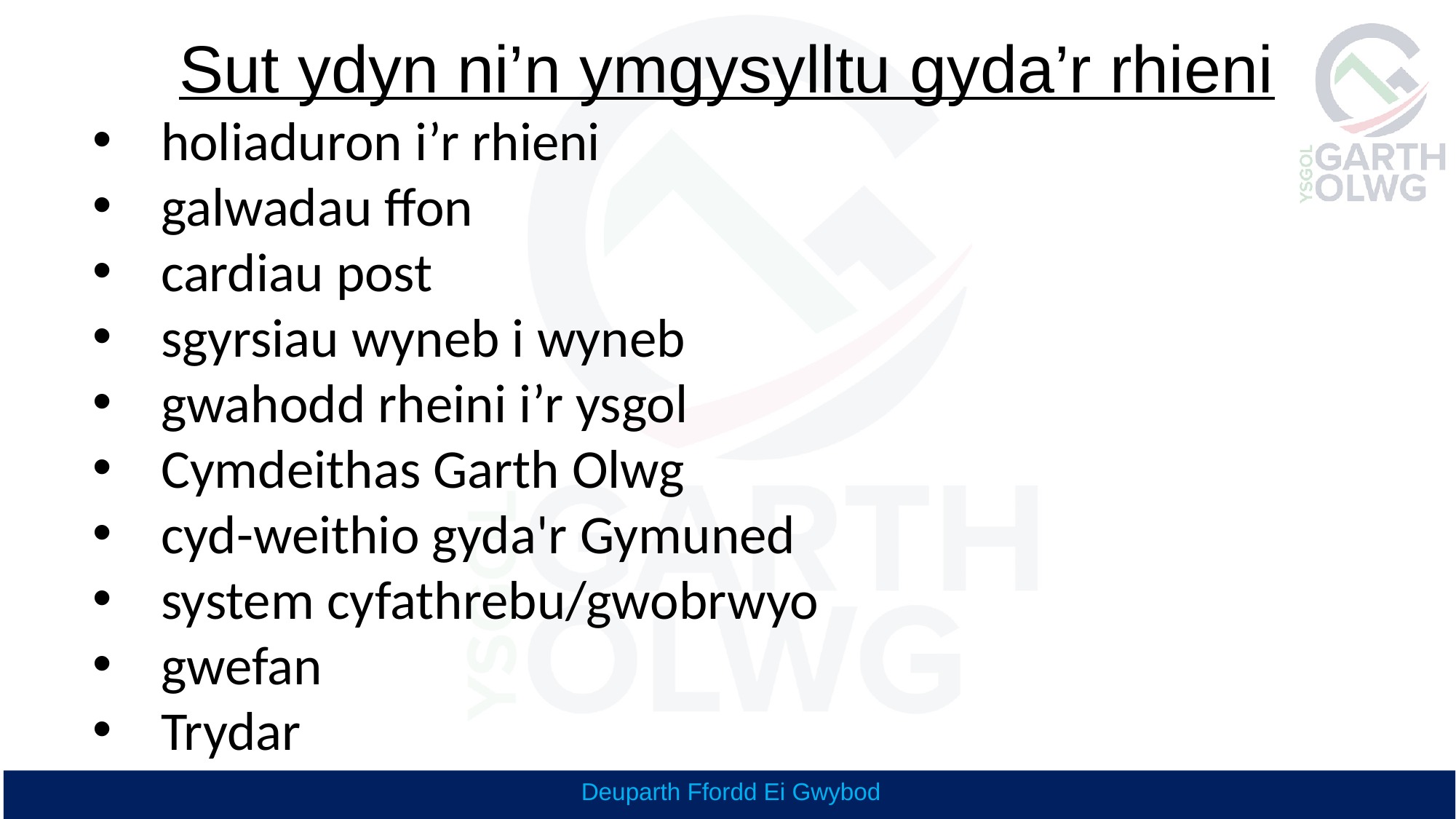

Sut ydyn ni’n ymgysylltu gyda’r rhieni
holiaduron i’r rhieni
galwadau ffon
cardiau post
sgyrsiau wyneb i wyneb
gwahodd rheini i’r ysgol
Cymdeithas Garth Olwg
cyd-weithio gyda'r Gymuned
system cyfathrebu/gwobrwyo
gwefan
Trydar